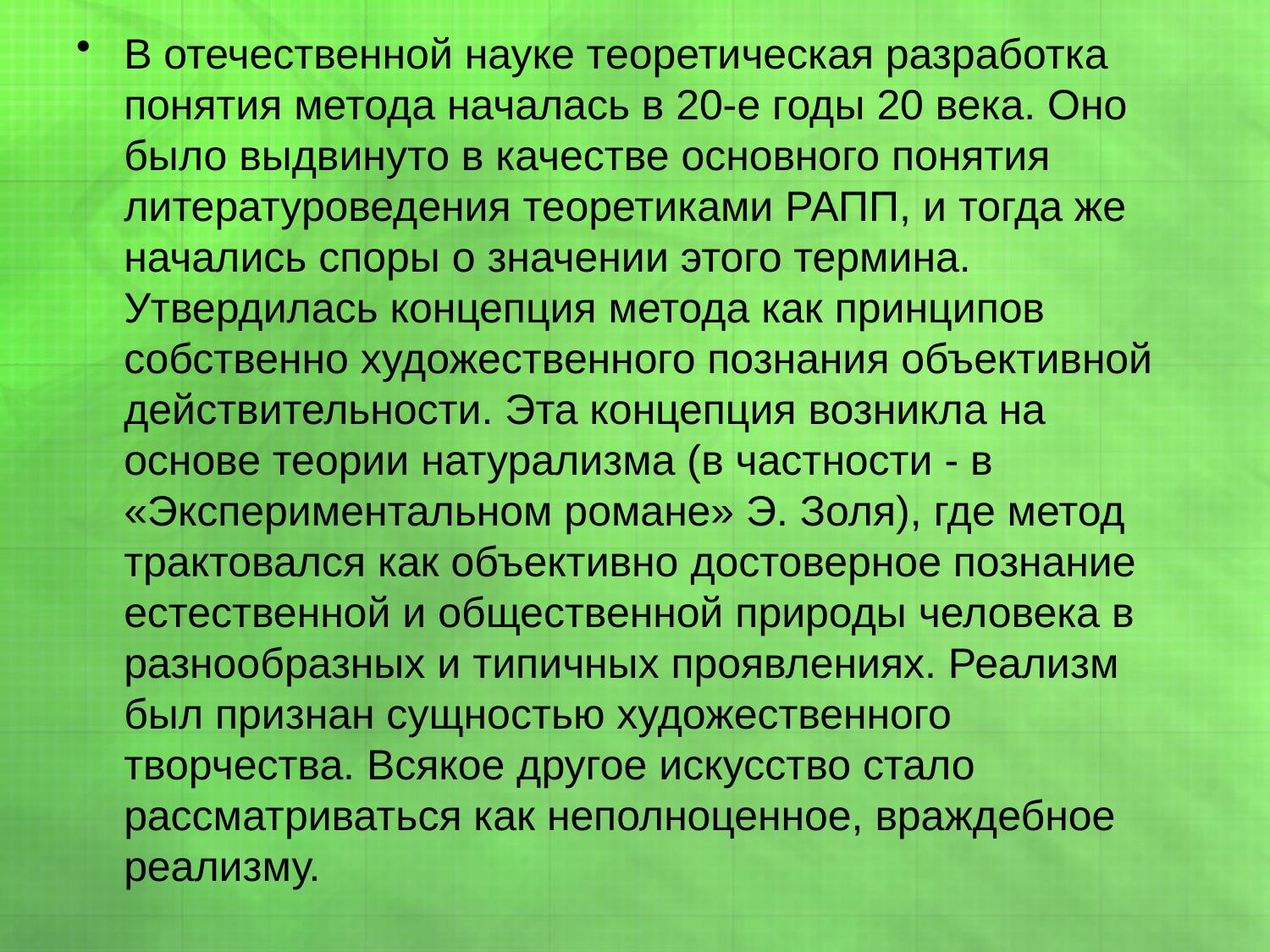

В отечественной науке теоретическая разработка понятия метода началась в 20-е годы 20 века. Оно было выдвинуто в качестве основного понятия литературоведения теоретиками РАПП, и тогда же начались споры о значении этого термина. Утвердилась концепция метода как принципов собственно художественного познания объективной действительности. Эта концепция возникла на основе теории натурализма (в частности - в «Экспериментальном романе» Э. Золя), где метод трактовался как объективно достоверное познание естественной и общественной природы человека в разнообразных и типичных проявлениях. Реализм был признан сущностью художественного творчества. Всякое другое искусство стало рассматриваться как неполноценное, враждебное реализму.
#